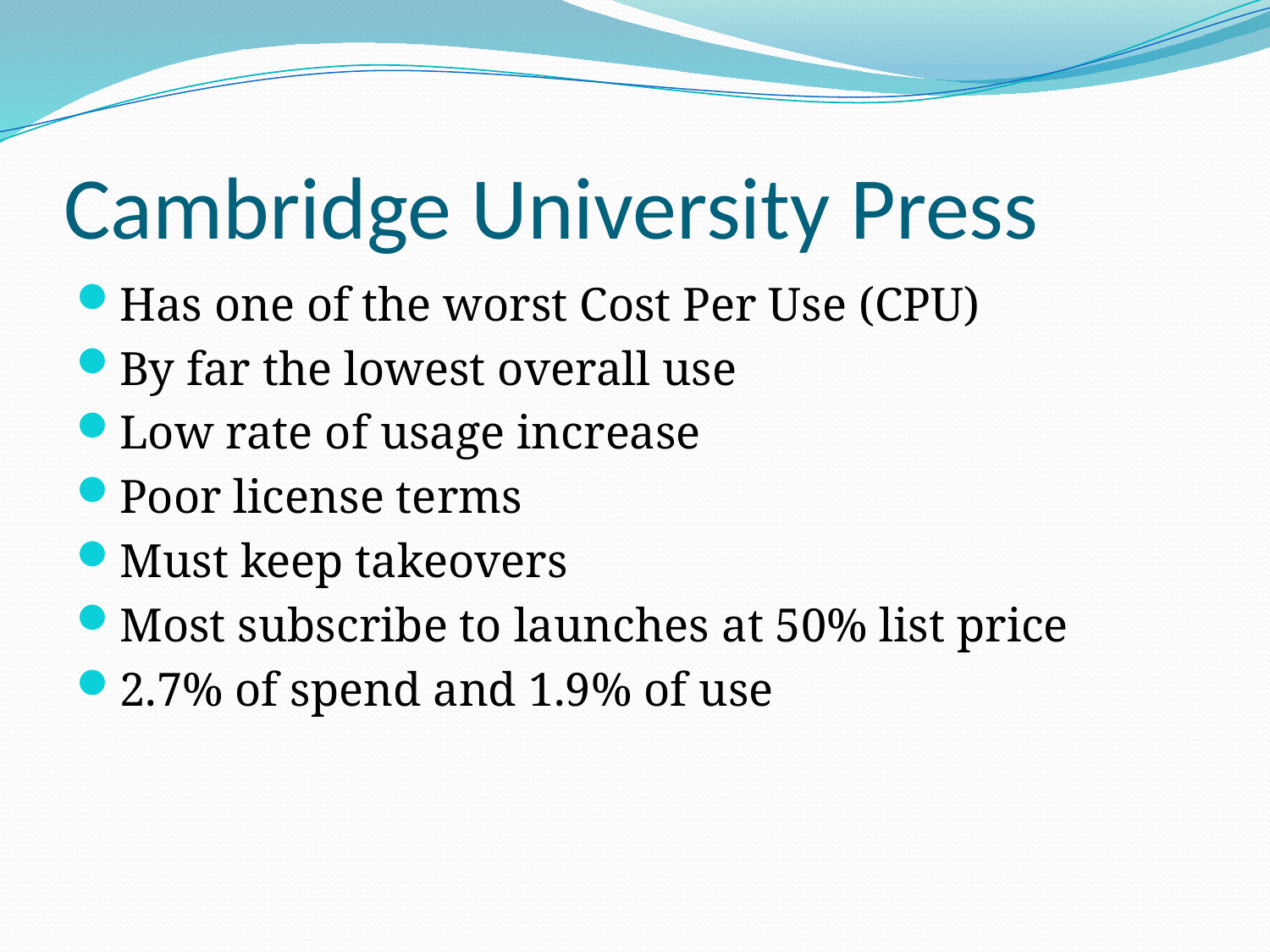

# Cambridge University Press
Has one of the worst Cost Per Use (CPU)
By far the lowest overall use
Low rate of usage increase
Poor license terms
Must keep takeovers
Most subscribe to launches at 50% list price
2.7% of spend and 1.9% of use